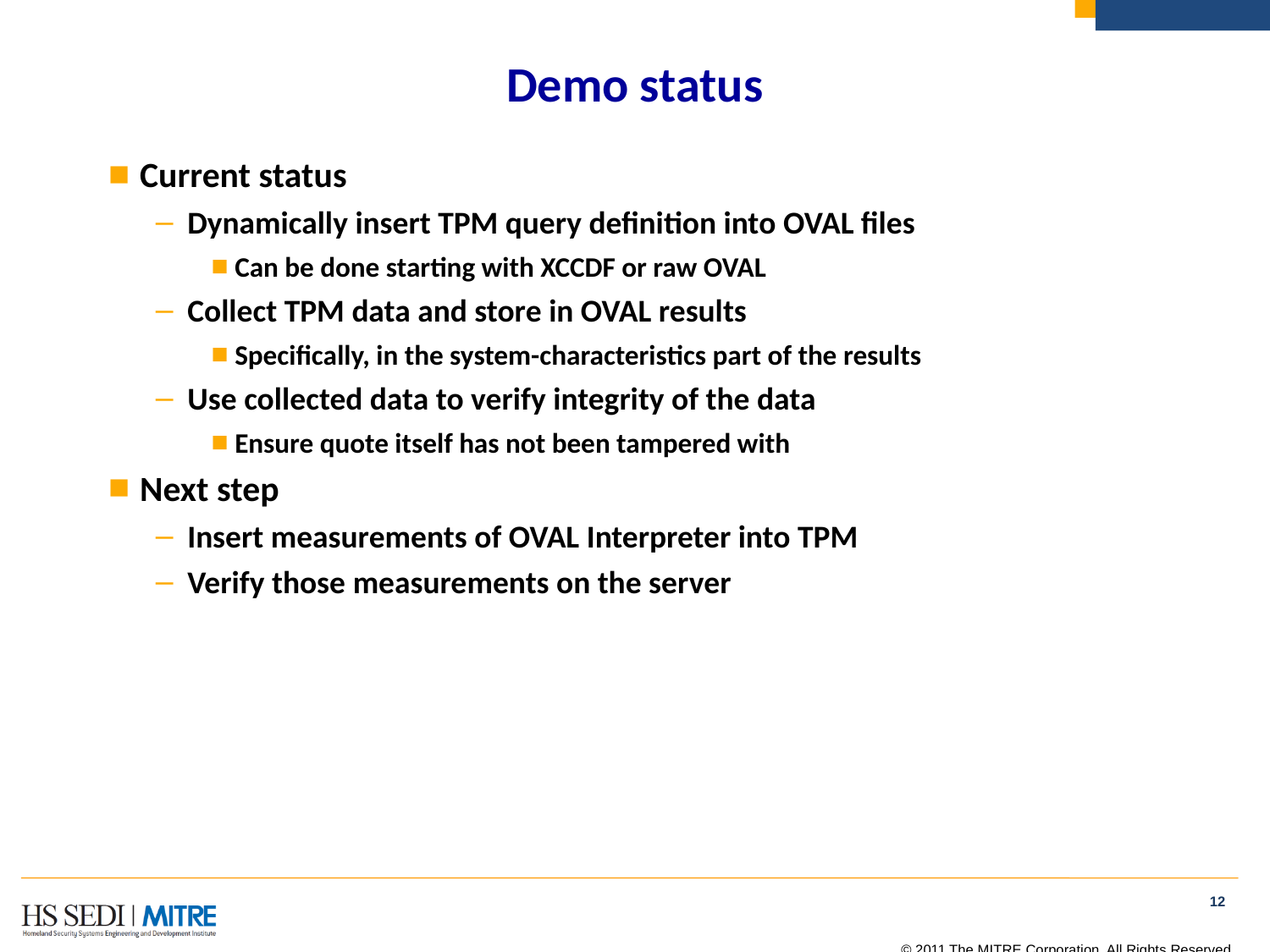

# Demo status
Current status
Dynamically insert TPM query definition into OVAL files
Can be done starting with XCCDF or raw OVAL
Collect TPM data and store in OVAL results
Specifically, in the system-characteristics part of the results
Use collected data to verify integrity of the data
Ensure quote itself has not been tampered with
Next step
Insert measurements of OVAL Interpreter into TPM
Verify those measurements on the server

12